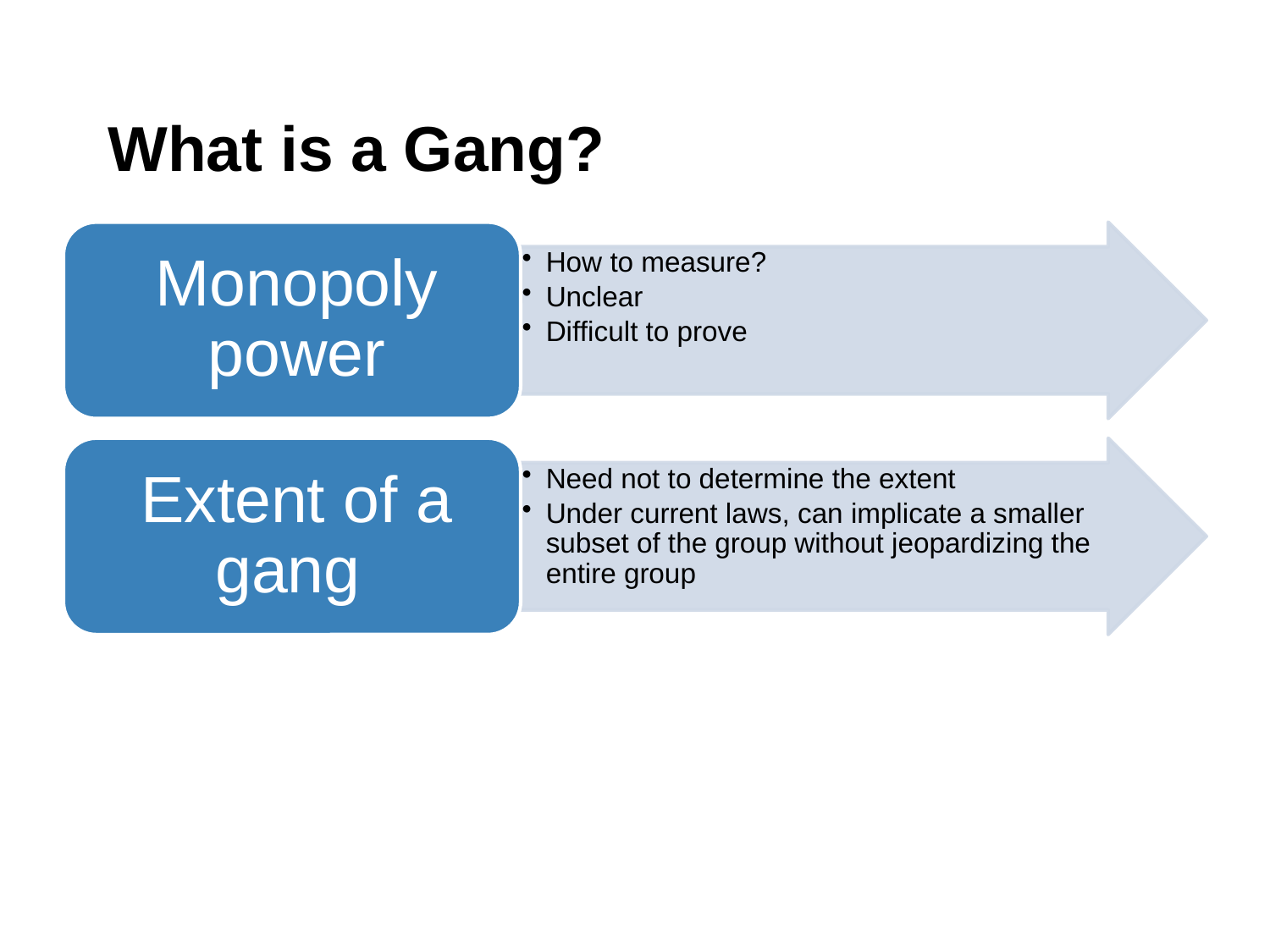

# What is a Gang?
How to measure?
Unclear
Difficult to prove
Monopoly power
Need not to determine the extent
Under current laws, can implicate a smaller subset of the group without jeopardizing the entire group
Extent of a gang